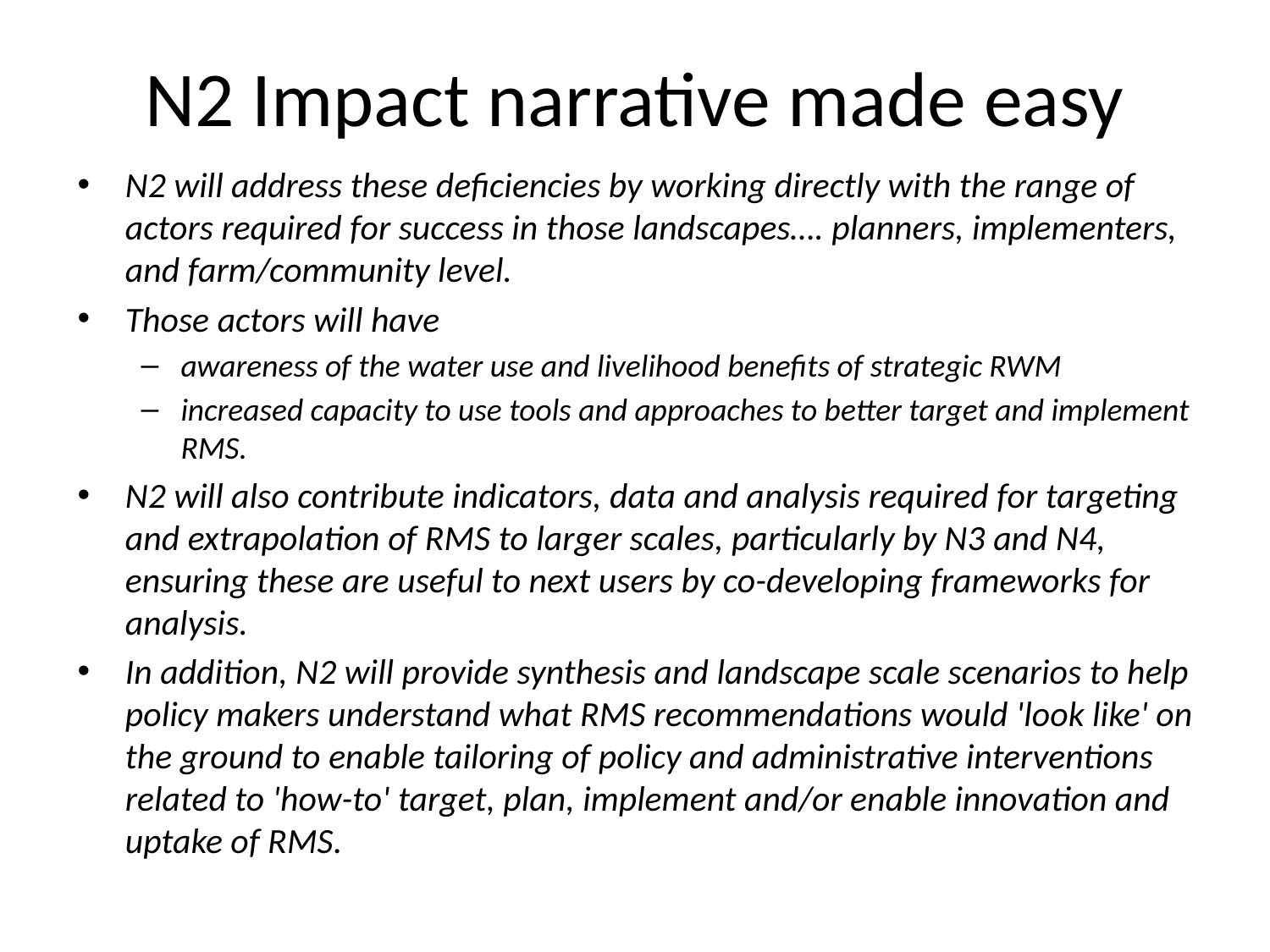

# N2 Impact narrative made easy
N2 will address these deficiencies by working directly with the range of actors required for success in those landscapes…. planners, implementers, and farm/community level.
Those actors will have
awareness of the water use and livelihood benefits of strategic RWM
increased capacity to use tools and approaches to better target and implement RMS.
N2 will also contribute indicators, data and analysis required for targeting and extrapolation of RMS to larger scales, particularly by N3 and N4, ensuring these are useful to next users by co-developing frameworks for analysis.
In addition, N2 will provide synthesis and landscape scale scenarios to help policy makers understand what RMS recommendations would 'look like' on the ground to enable tailoring of policy and administrative interventions related to 'how-to' target, plan, implement and/or enable innovation and uptake of RMS.